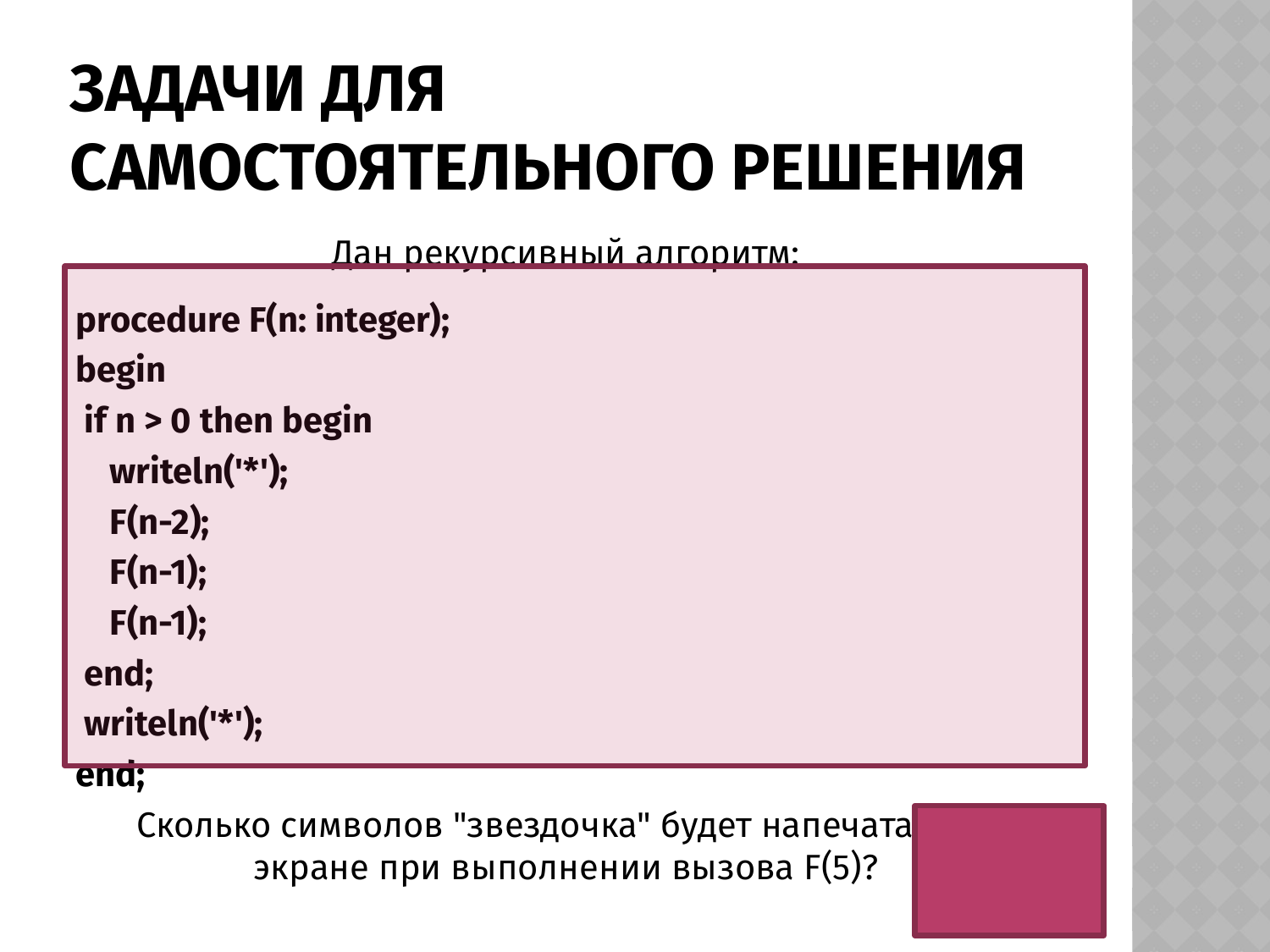

# ЗАДАЧИ ДЛЯ САМОСТОЯТЕЛЬНОГО РЕШЕНИЯ
Дан рекурсивный алгоритм:

procedure F(n: integer);
begin
 if n > 0 then begin
    writeln('*');
    F(n-2);
    F(n-1);
    F(n-1);
 end;
 writeln('*');
end;
 Сколько символов "звездочка" будет напечатано на экране при выполнении вызова F(5)?

197